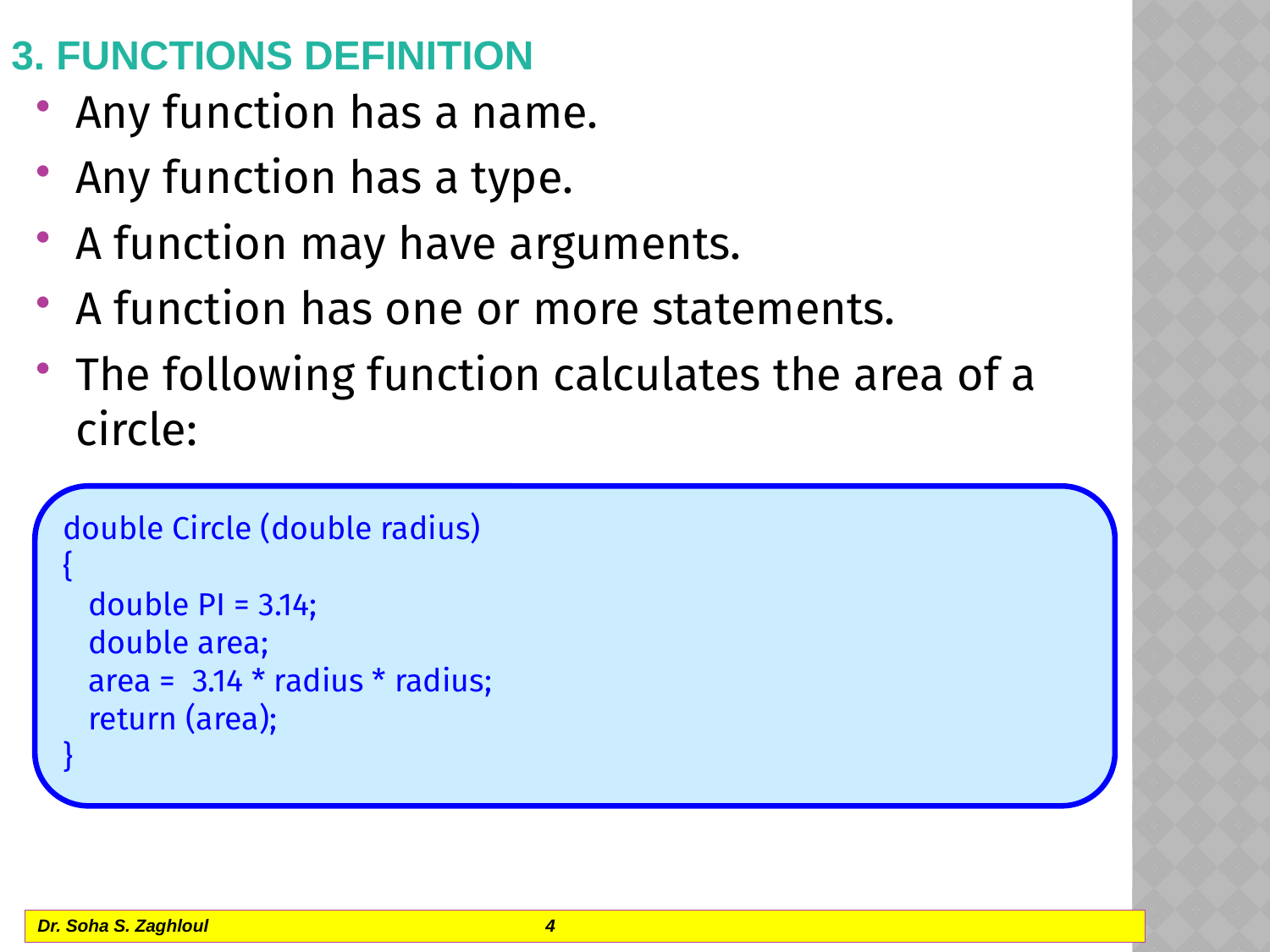

# 3. Functions definition
Any function has a name.
Any function has a type.
A function may have arguments.
A function has one or more statements.
The following function calculates the area of a circle:

double Circle (double radius)
{
   double PI = 3.14;
   double area;
   area =  3.14 * radius * radius;
   return (area);
}
Dr. Soha S. Zaghloul			4